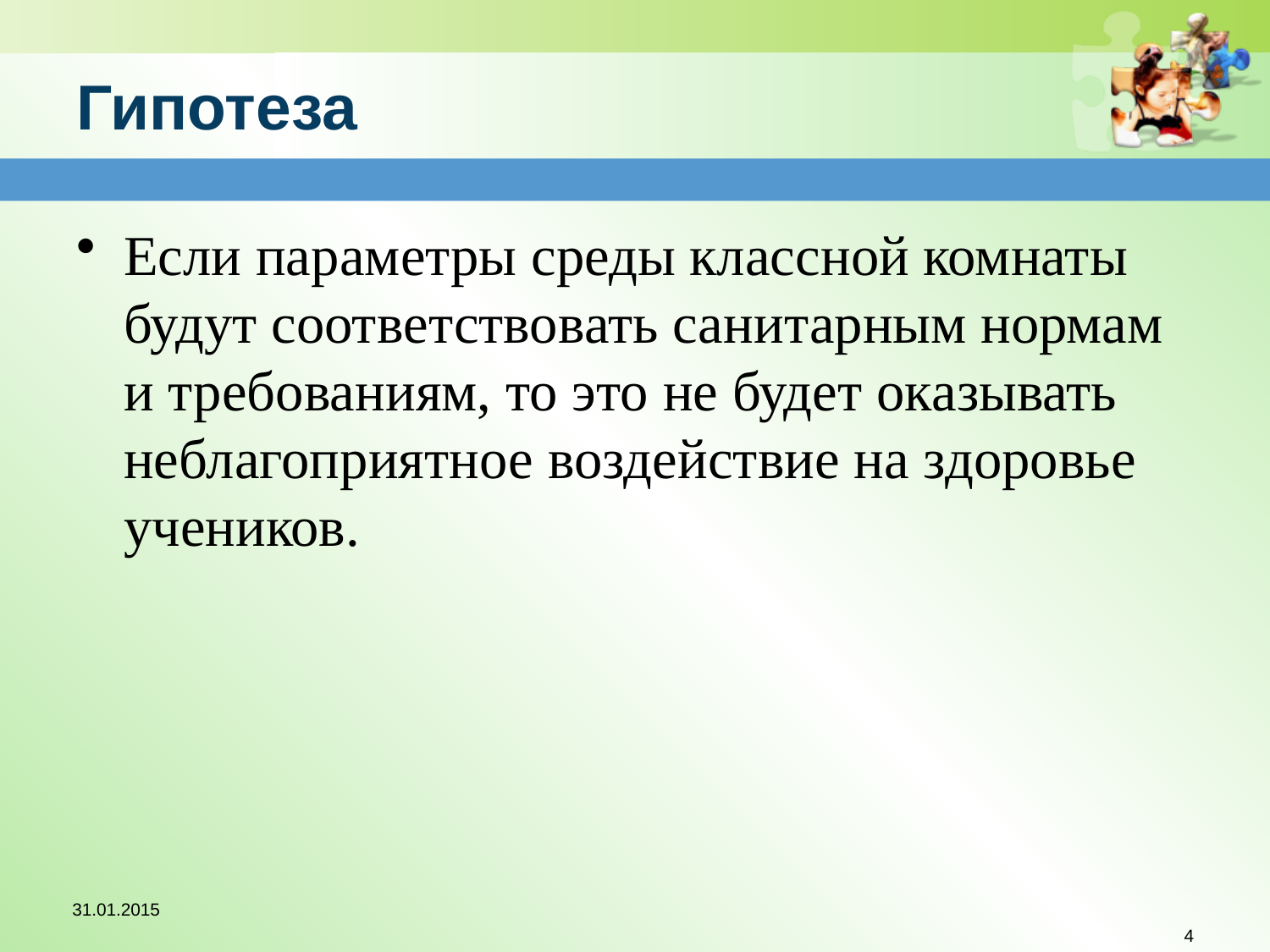

# Гипотеза
Если параметры среды классной комнаты будут соответствовать санитарным нормам и требованиям, то это не будет оказывать неблагоприятное воздействие на здоровье учеников.

31.01.2015
4